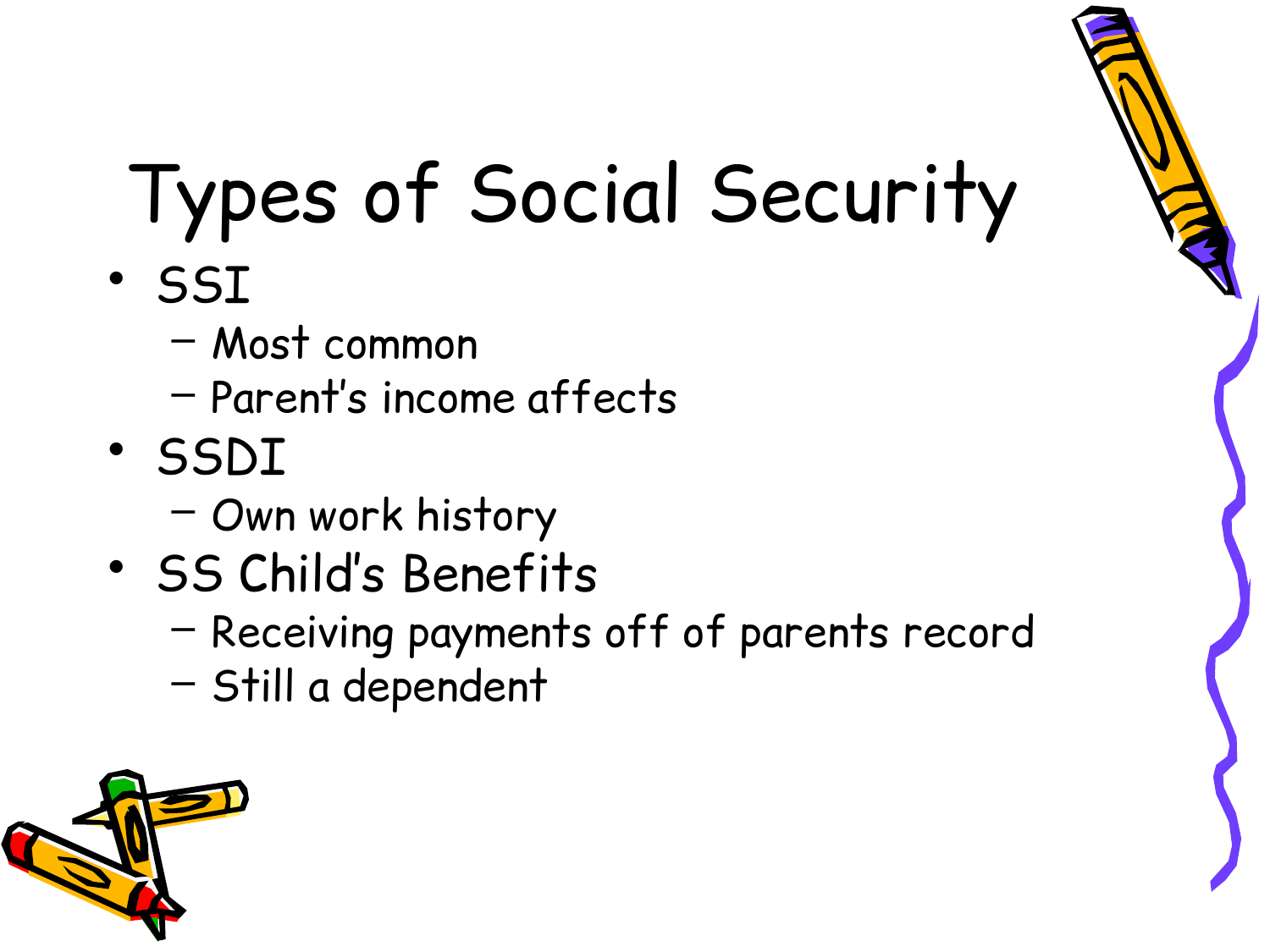

# Types of Social Security
SSI
Most common
Parent’s income affects
SSDI
Own work history
SS Child’s Benefits
Receiving payments off of parents record
Still a dependent